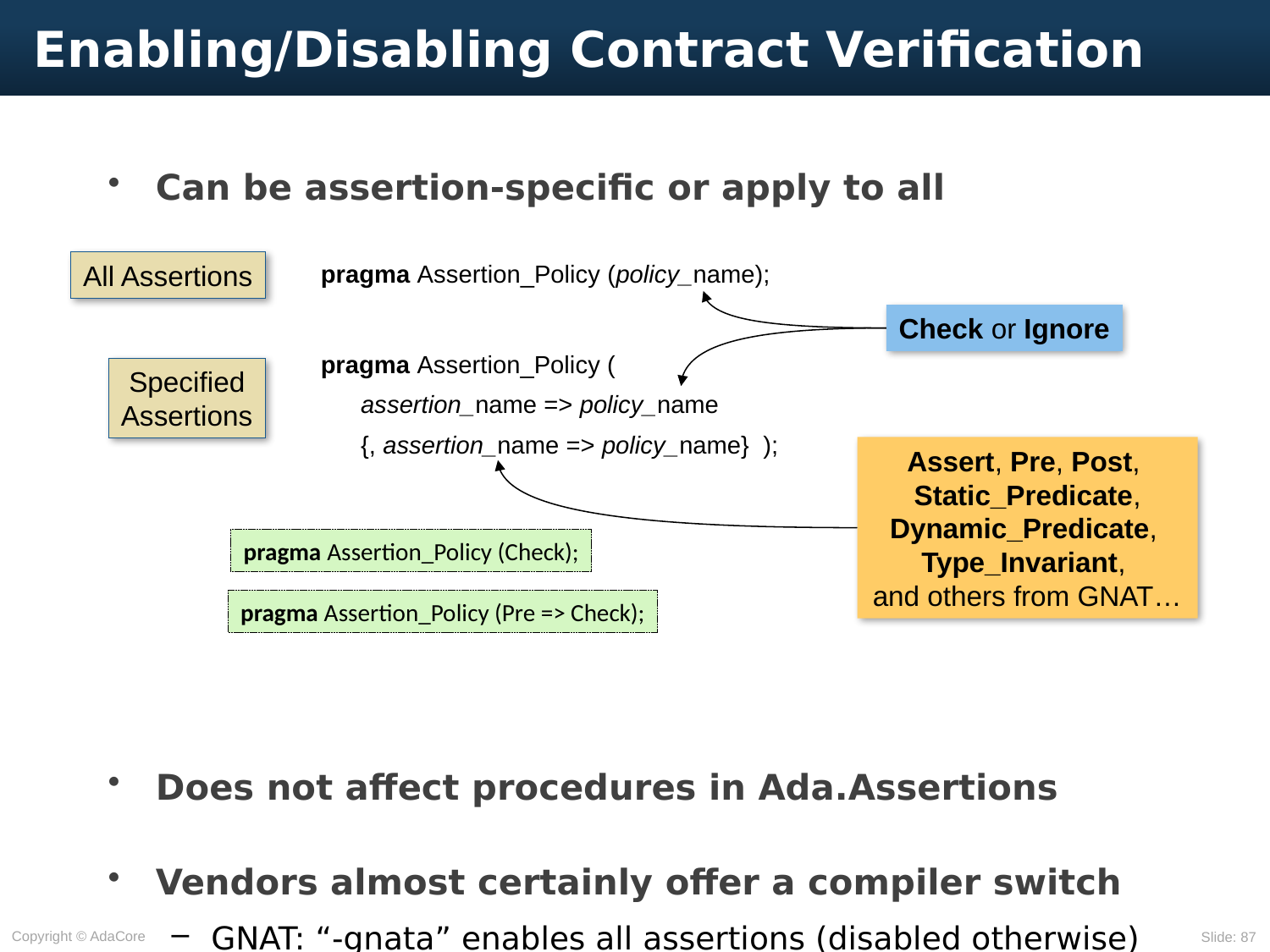

# Enabling/Disabling Contract Verification
Can be assertion-specific or apply to all

Does not affect procedures in Ada.Assertions
Vendors almost certainly offer a compiler switch
GNAT: “-gnata” enables all assertions (disabled otherwise)
All Assertions
pragma Assertion_Policy (policy_name);

Check or Ignore
pragma Assertion_Policy (
	assertion_name => policy_name
	{, assertion_name => policy_name}  );
Specified
Assertions

Assert, Pre, Post,
Static_Predicate, Dynamic_Predicate,
Type_Invariant,
and others from GNAT…

pragma Assertion_Policy (Check);
pragma Assertion_Policy (Pre => Check);